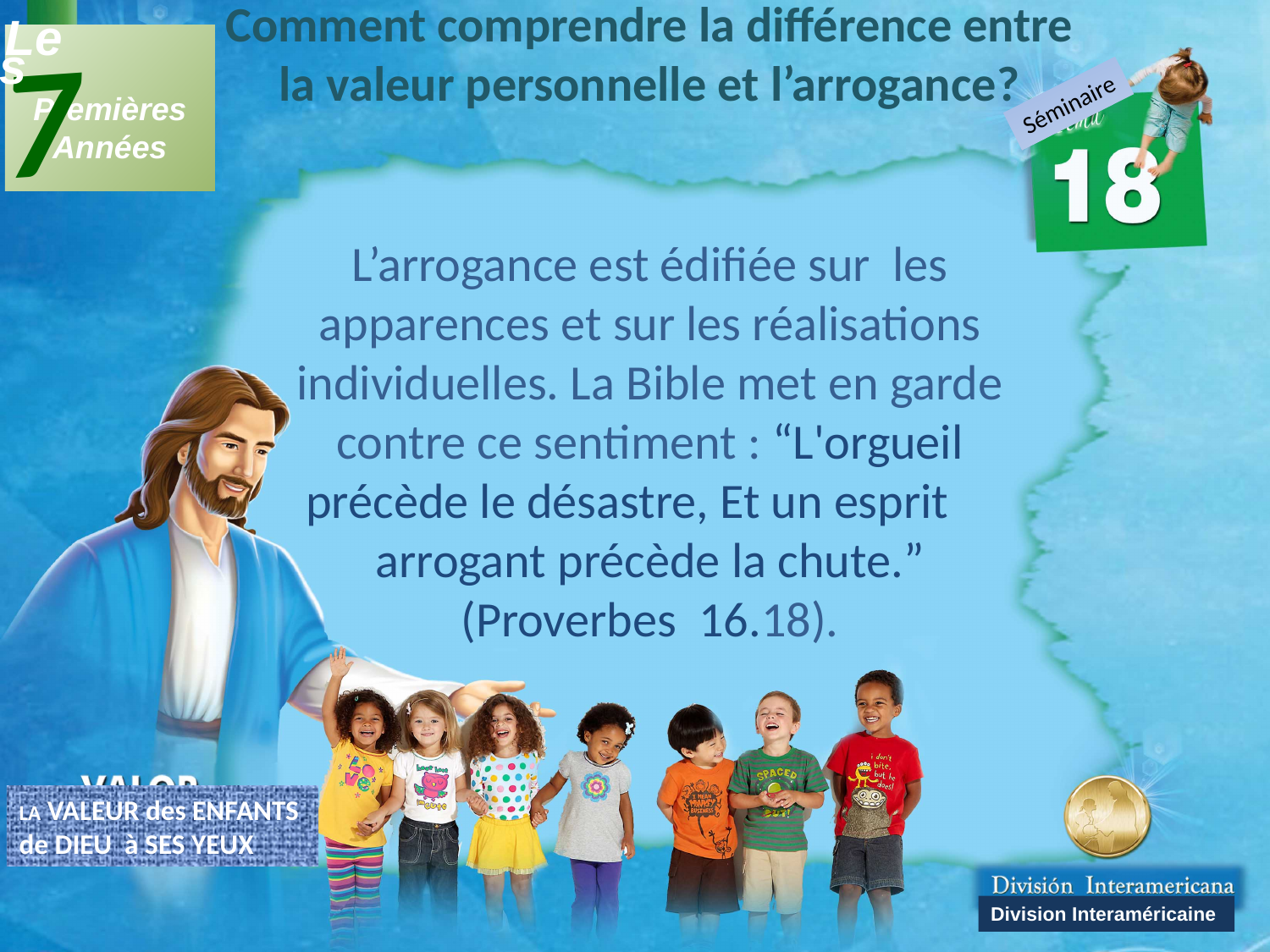

Comment comprendre la différence entre la valeur personnelle et l’arrogance?
7
Les
         Premières
Années
Séminaire
L’arrogance est édifiée sur  les apparences et sur les réalisations individuelles. La Bible met en garde contre ce sentiment : “L'orgueil précède le désastre, Et un esprit     arrogant précède la chute.” (Proverbes  16.18).
LA VALEUR des ENFANTS
de DIEU  à SES YEUX
Division Interaméricaine